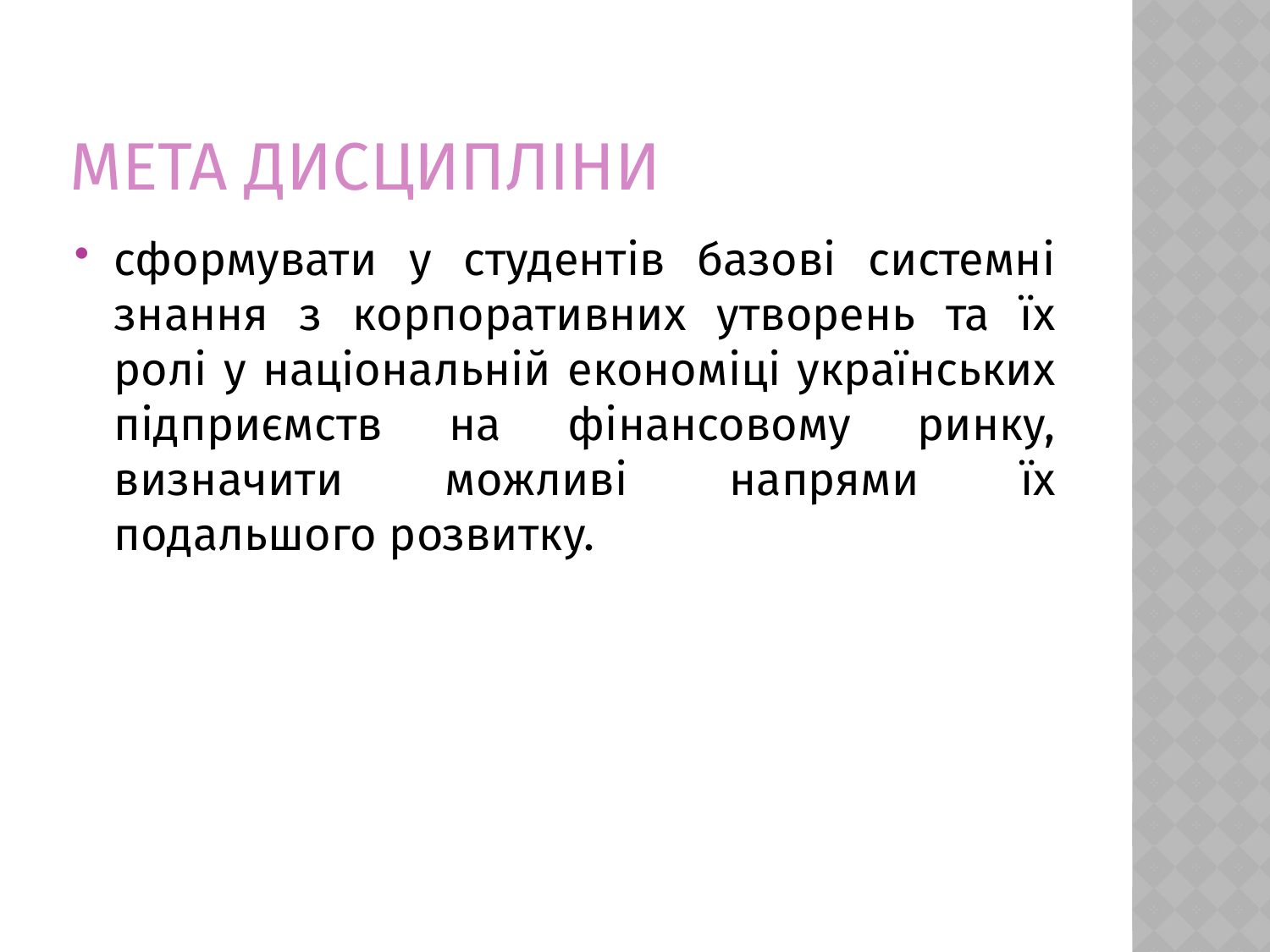

# Мета дисципліни
сформувати у студентів базові системні знання з корпоративних утворень та їх ролі у національній економіці українських підприємств на фінансовому ринку, визначити можливі напрями їх подальшого розвитку.